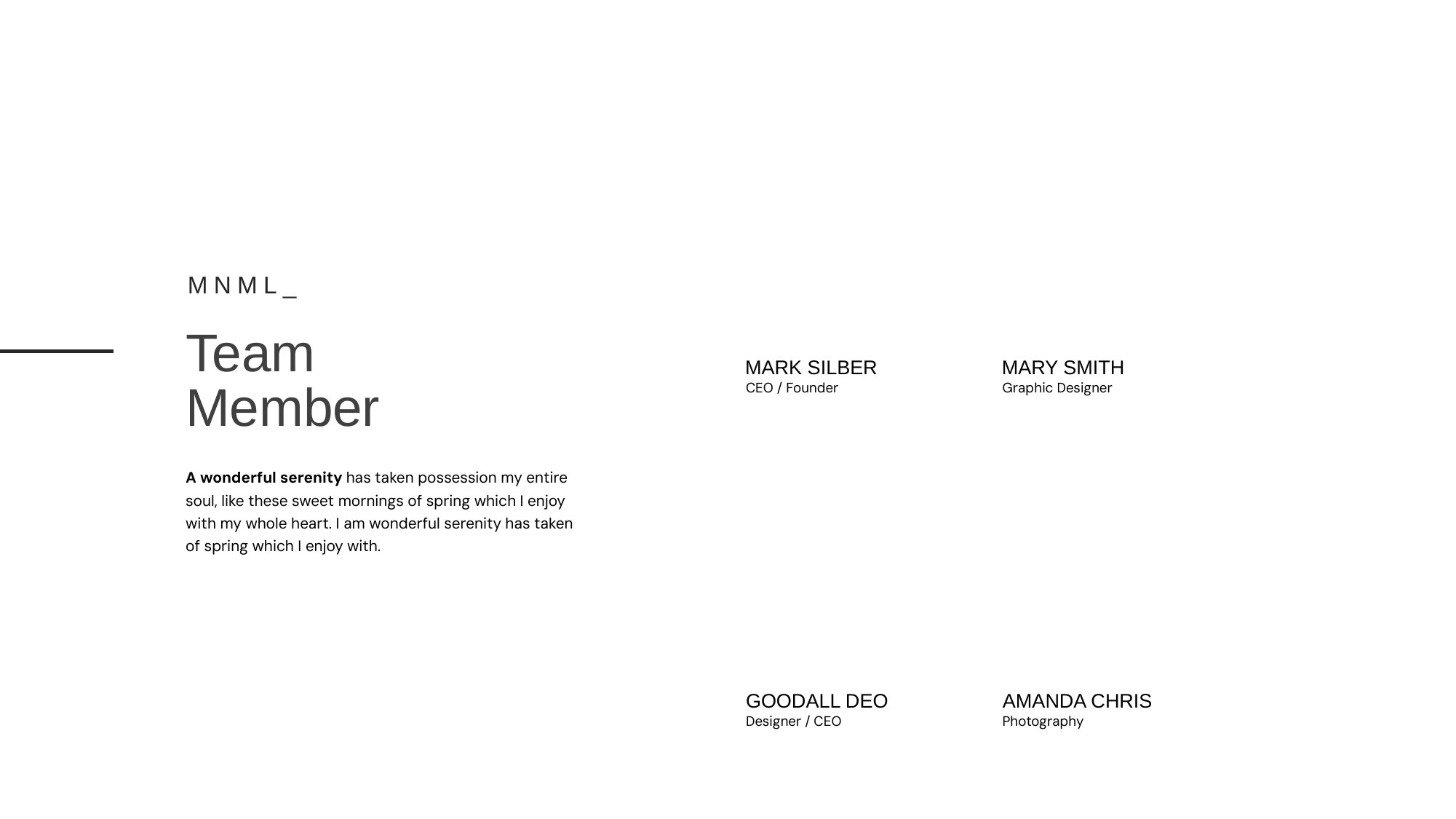

Mnml_
Team
Member
MARY SMITH
MARK SILBER
Graphic Designer
CEO / Founder

A wonderful serenity has taken possession my entire soul, like these sweet mornings of spring which I enjoy with my whole heart. I am wonderful serenity has taken of spring which I enjoy with.
GOODALL DEO
AMANDA CHRIS
Designer / CEO
Photography